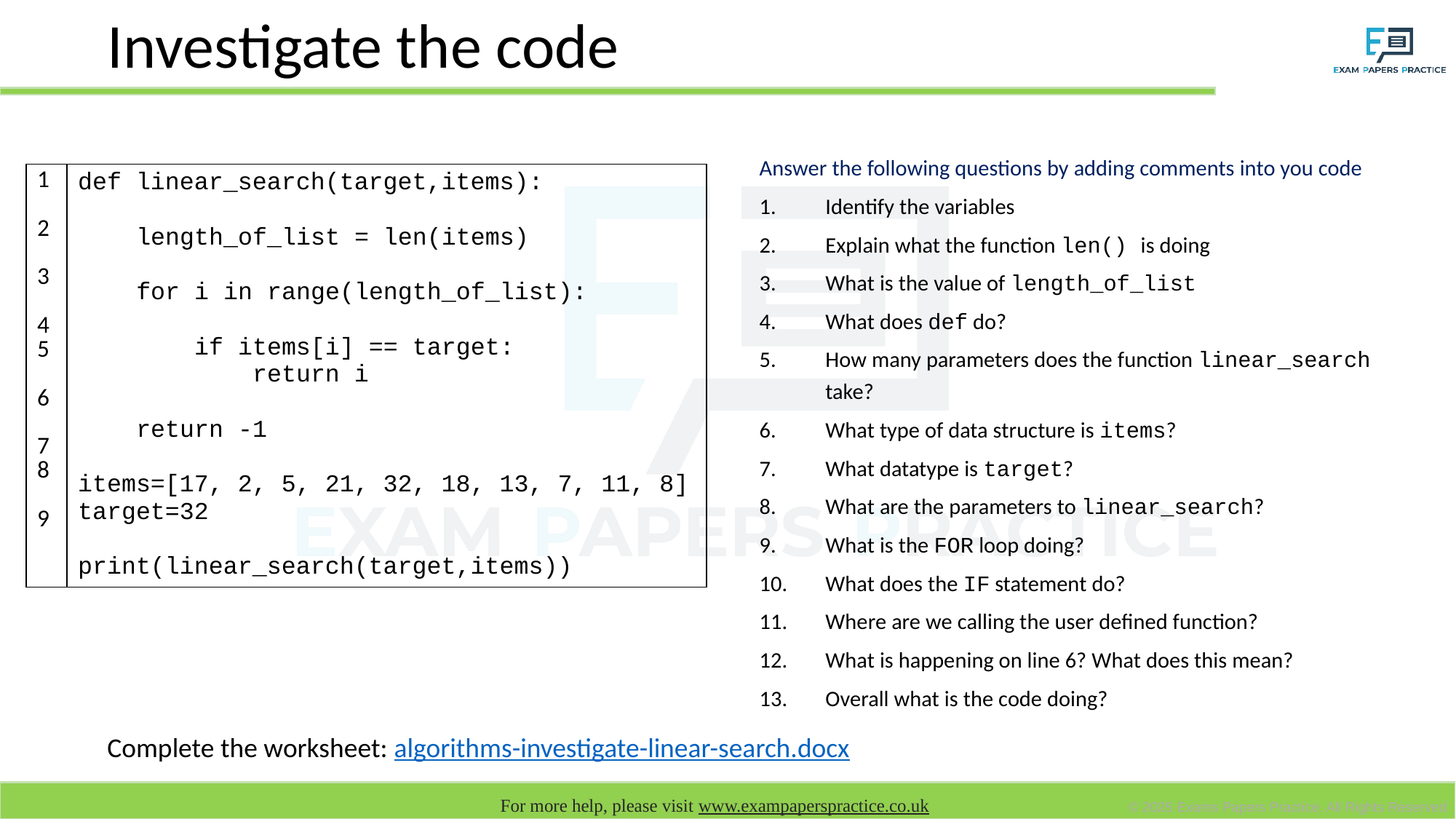

# Investigate the code
Answer the following questions by adding comments into you code
Identify the variables
Explain what the function len() is doing
What is the value of length_of_list
What does def do?
How many parameters does the function linear_search take?
What type of data structure is items?
What datatype is target?
What are the parameters to linear_search?
What is the FOR loop doing?
What does the IF statement do?
Where are we calling the user defined function?
What is happening on line 6? What does this mean?
Overall what is the code doing?

| 1 2 3 4 5 6 7 8 9 | def linear\_search(target,items): length\_of\_list = len(items) for i in range(length\_of\_list): if items[i] == target: return i return -1 items=[17, 2, 5, 21, 32, 18, 13, 7, 11, 8] target=32 print(linear\_search(target,items)) |
| --- | --- |
Complete the worksheet: algorithms-investigate-linear-search.docx